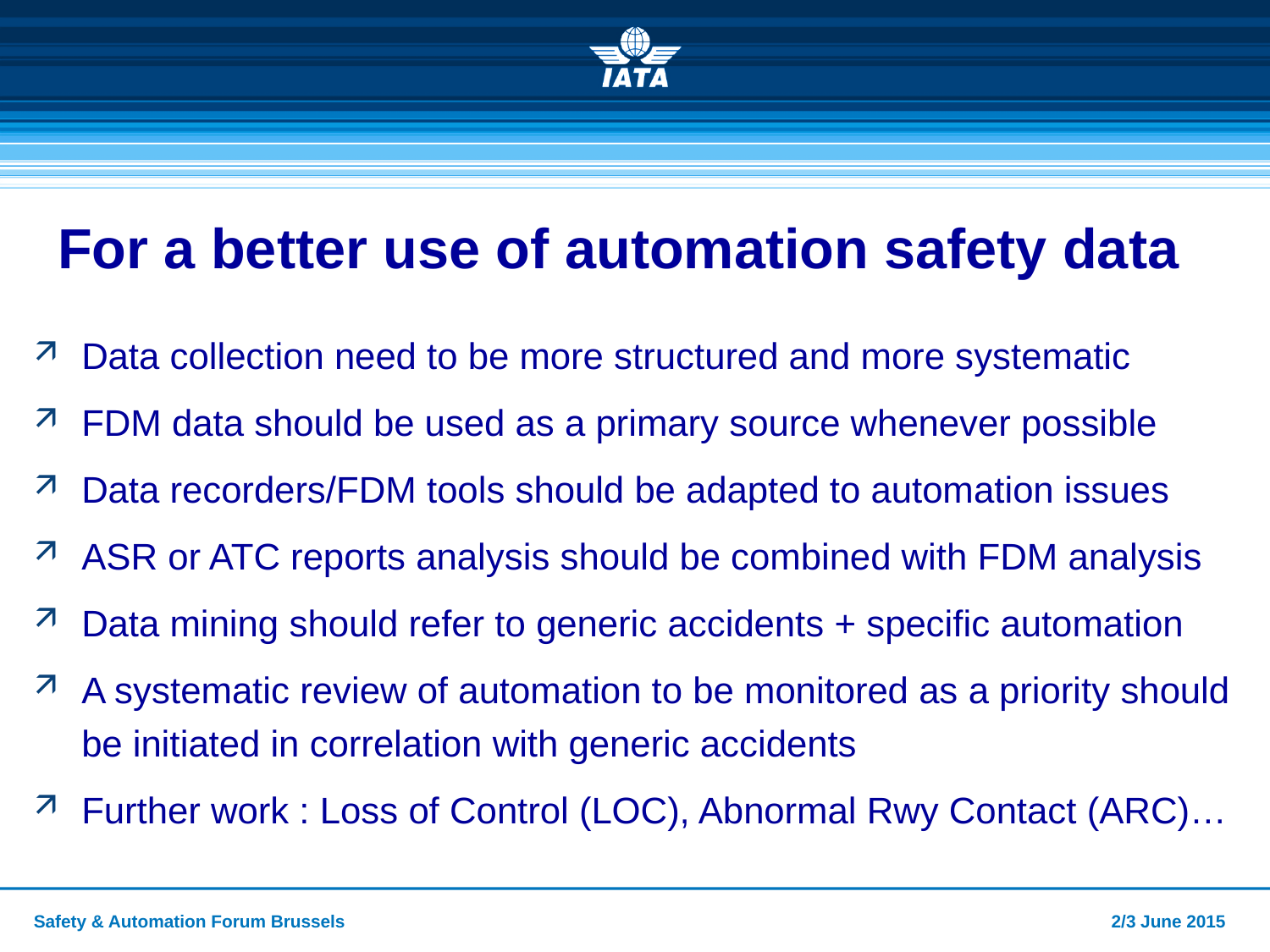

# For a better use of automation safety data
Data collection need to be more structured and more systematic
FDM data should be used as a primary source whenever possible
Data recorders/FDM tools should be adapted to automation issues
ASR or ATC reports analysis should be combined with FDM analysis
Data mining should refer to generic accidents + specific automation
A systematic review of automation to be monitored as a priority should be initiated in correlation with generic accidents
Further work : Loss of Control (LOC), Abnormal Rwy Contact (ARC)…
Safety & Automation Forum Brussels
2/3 June 2015